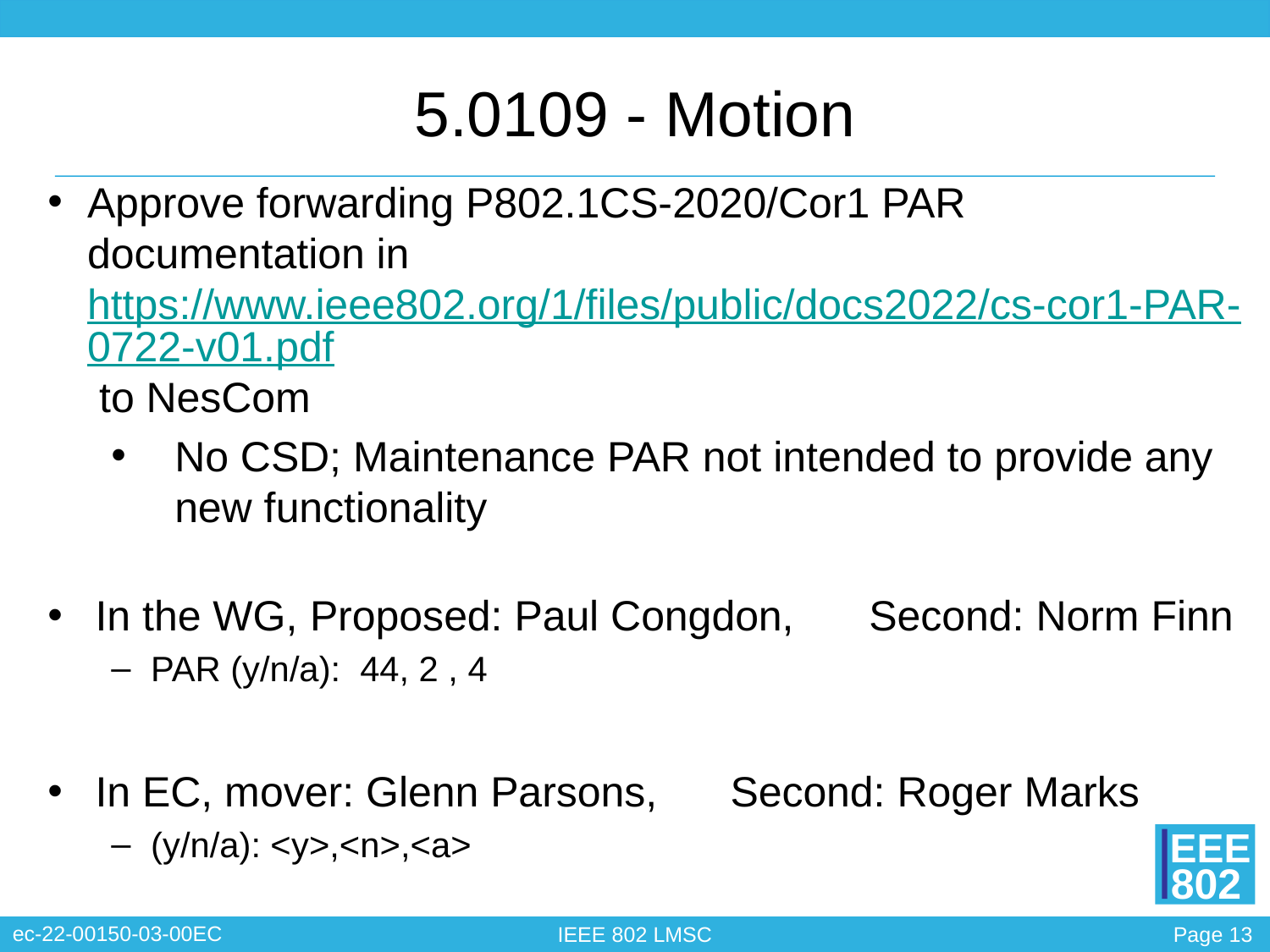

# 5.0109 - Motion
Approve forwarding P802.1CS-2020/Cor1 PAR documentation in https://www.ieee802.org/1/files/public/docs2022/cs-cor1-PAR-0722-v01.pdf to NesCom
No CSD; Maintenance PAR not intended to provide any new functionality

In the WG, Proposed: Paul Congdon,	 Second: Norm Finn
PAR (y/n/a):  44, 2 , 4

In EC, mover: Glenn Parsons,	Second: Roger Marks
(y/n/a): <y>,<n>,<a>